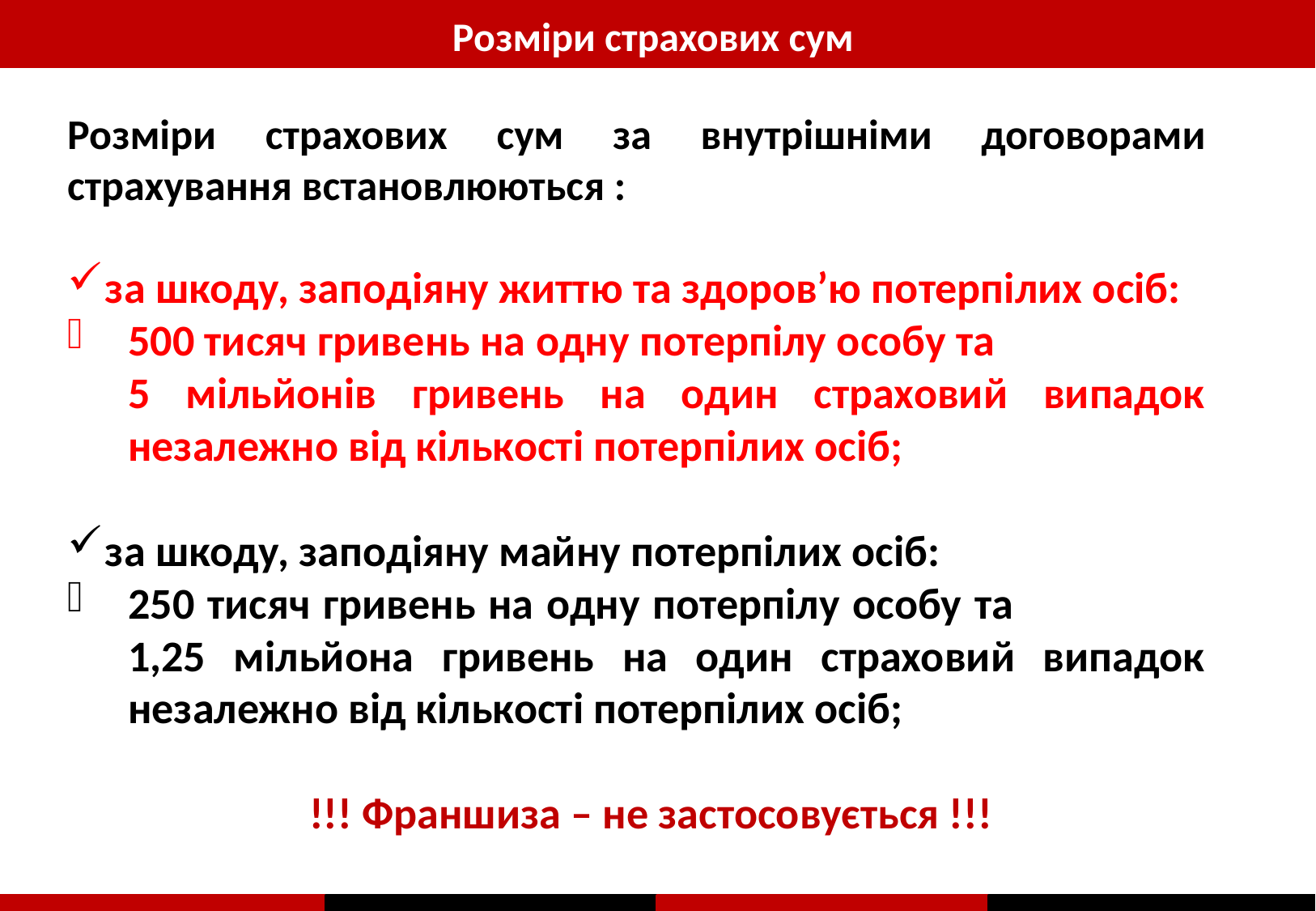

Розміри страхових сум
Розміри страхових сум за внутрішніми договорами страхування встановлюються :

за шкоду, заподіяну життю та здоров’ю потерпілих осіб:
500 тисяч гривень на одну потерпілу особу та                      5 мільйонів гривень на один страховий випадок незалежно від кількості потерпілих осіб;

за шкоду, заподіяну майну потерпілих осіб:
250 тисяч гривень на одну потерпілу особу та                1,25 мільйона гривень на один страховий випадок незалежно від кількості потерпілих осіб;

   !!! Франшиза – не застосовується !!!